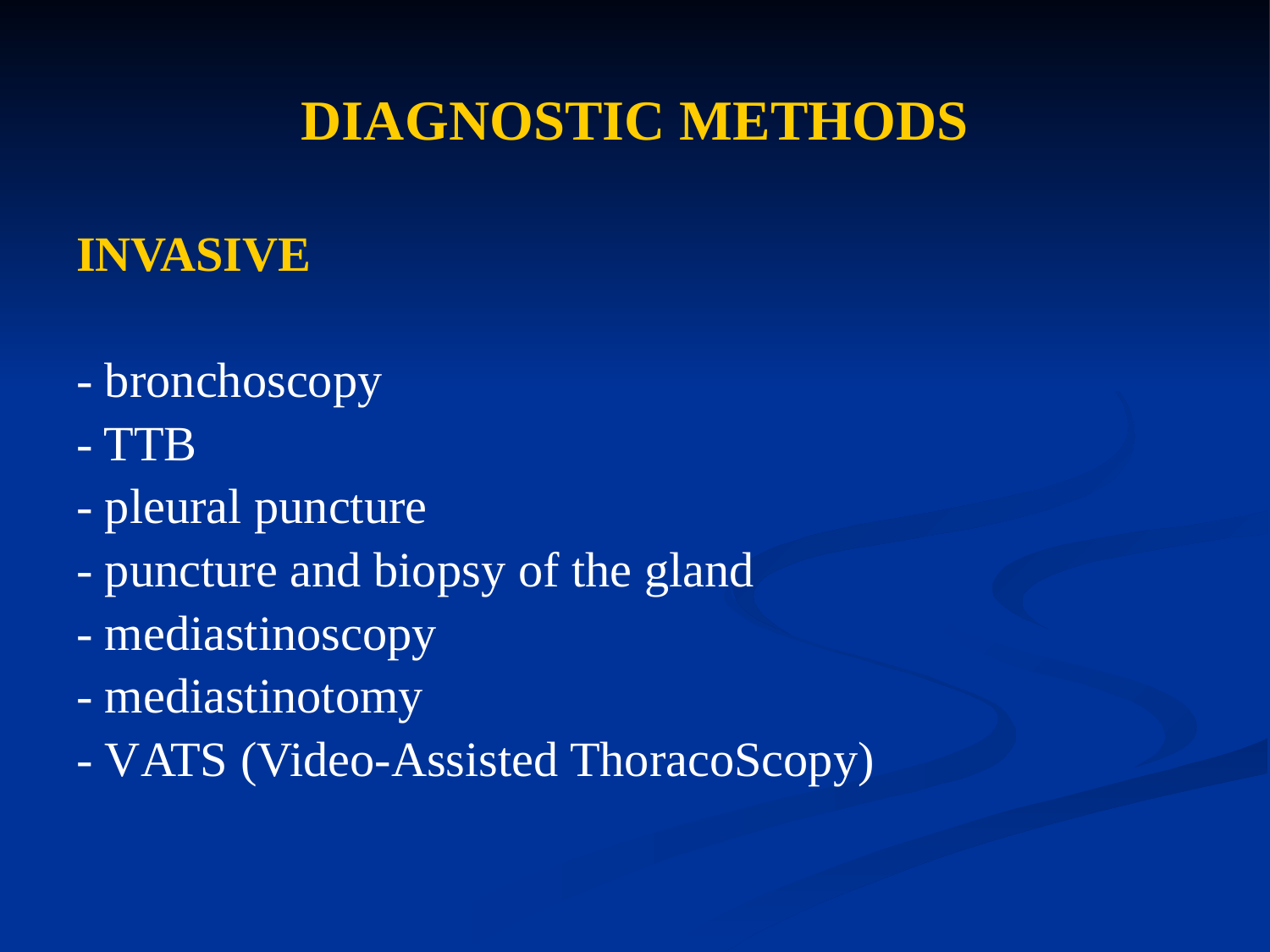

# DIAGNOSTIC METHODS
INVASIVE

- bronchoscopy
- TTB
- pleural puncture
- puncture and biopsy of the gland
- mediastinoscopy
- mediastinotomy
- VATS (Video-Assisted ThoracoScopy)